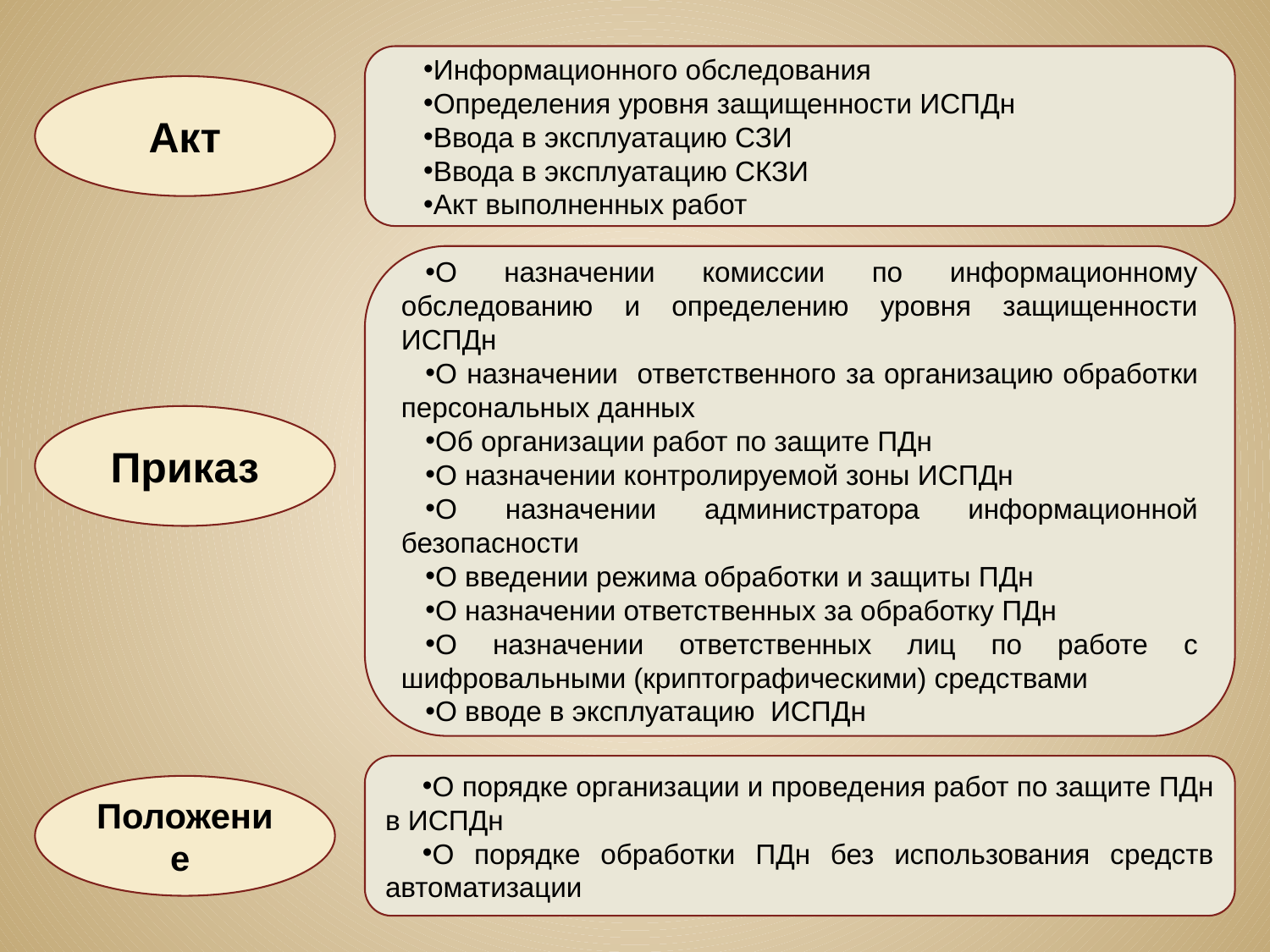

Информационного обследования
Определения уровня защищенности ИСПДн
Ввода в эксплуатацию СЗИ
Ввода в эксплуатацию СКЗИ
Акт выполненных работ
Акт
О назначении комиссии по информационному обследованию и определению уровня защищенности ИСПДн
О назначении  ответственного за организацию обработки персональных данных
Об организации работ по защите ПДн
О назначении контролируемой зоны ИСПДн
О назначении администратора информационной безопасности
О введении режима обработки и защиты ПДн
О назначении ответственных за обработку ПДн
О назначении ответственных лиц по работе с шифровальными (криптографическими) средствами
О вводе в эксплуатацию  ИСПДн
Приказ
О порядке организации и проведения работ по защите ПДн в ИСПДн
О порядке обработки ПДн без использования средств автоматизации
Положение